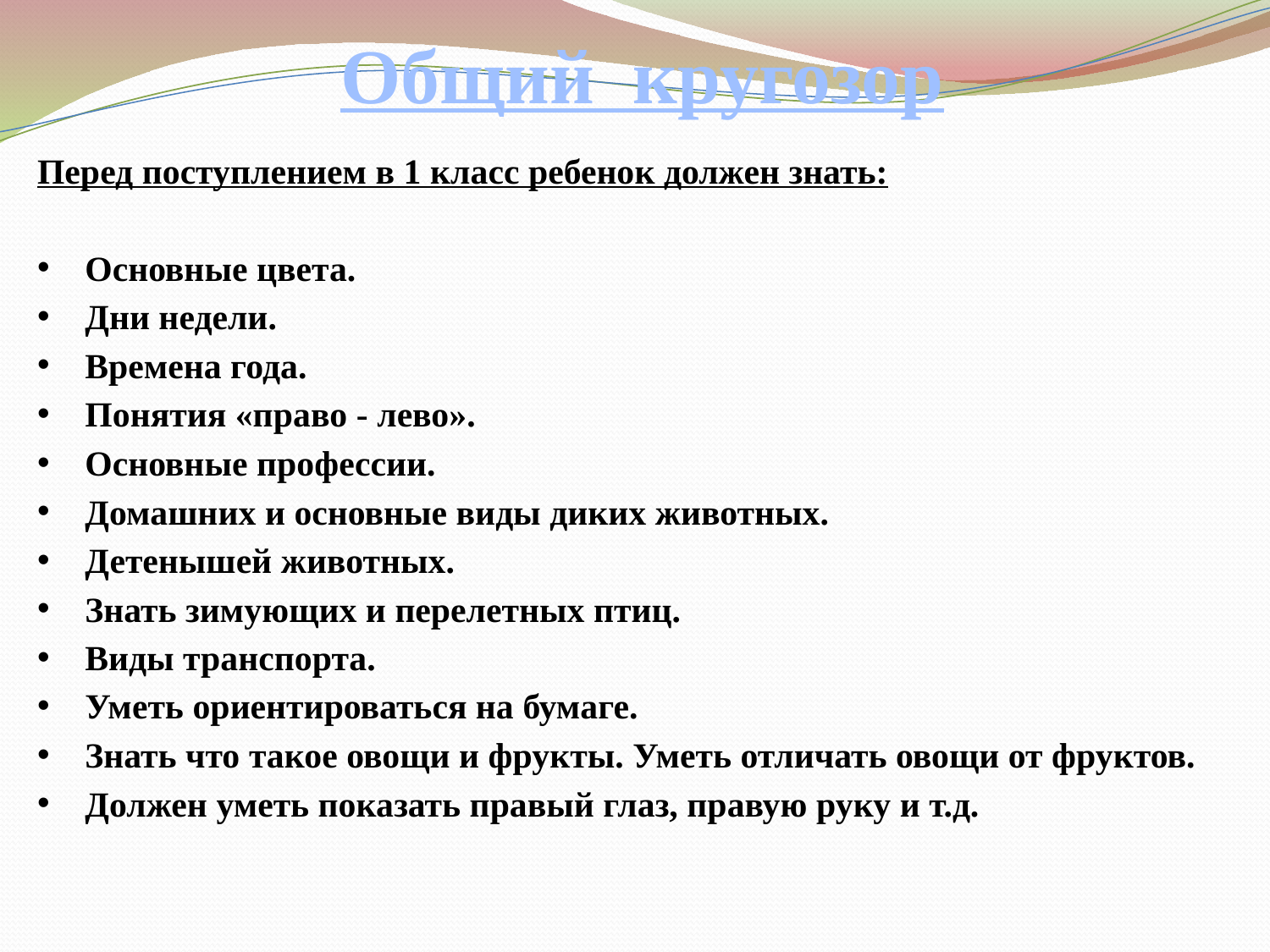

Общий  кругозор

Перед поступлением в 1 класс ребенок должен знать:

Основные цвета.
Дни недели.
Времена года.
Понятия «право - лево».
Основные профессии.
Домашних и основные виды диких животных.
Детенышей животных.
Знать зимующих и перелетных птиц.
Виды транспорта.
Уметь ориентироваться на бумаге.
Знать что такое овощи и фрукты. Уметь отличать овощи от фруктов.
Должен уметь показать правый глаз, правую руку и т.д.